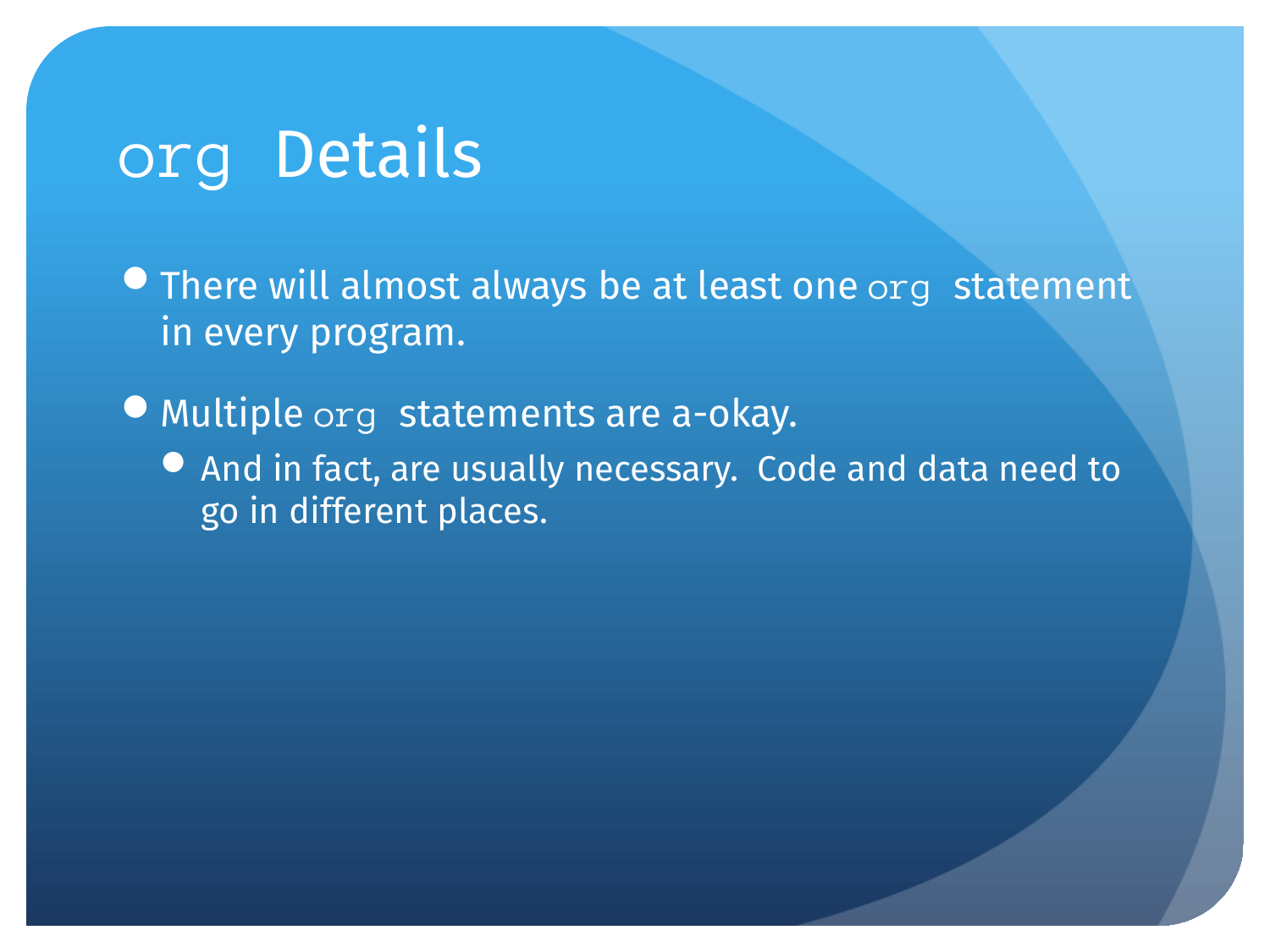

# org Details
There will almost always be at least one org statement in every program.
Multiple org statements are a-okay.
And in fact, are usually necessary.  Code and data need to go in different places.